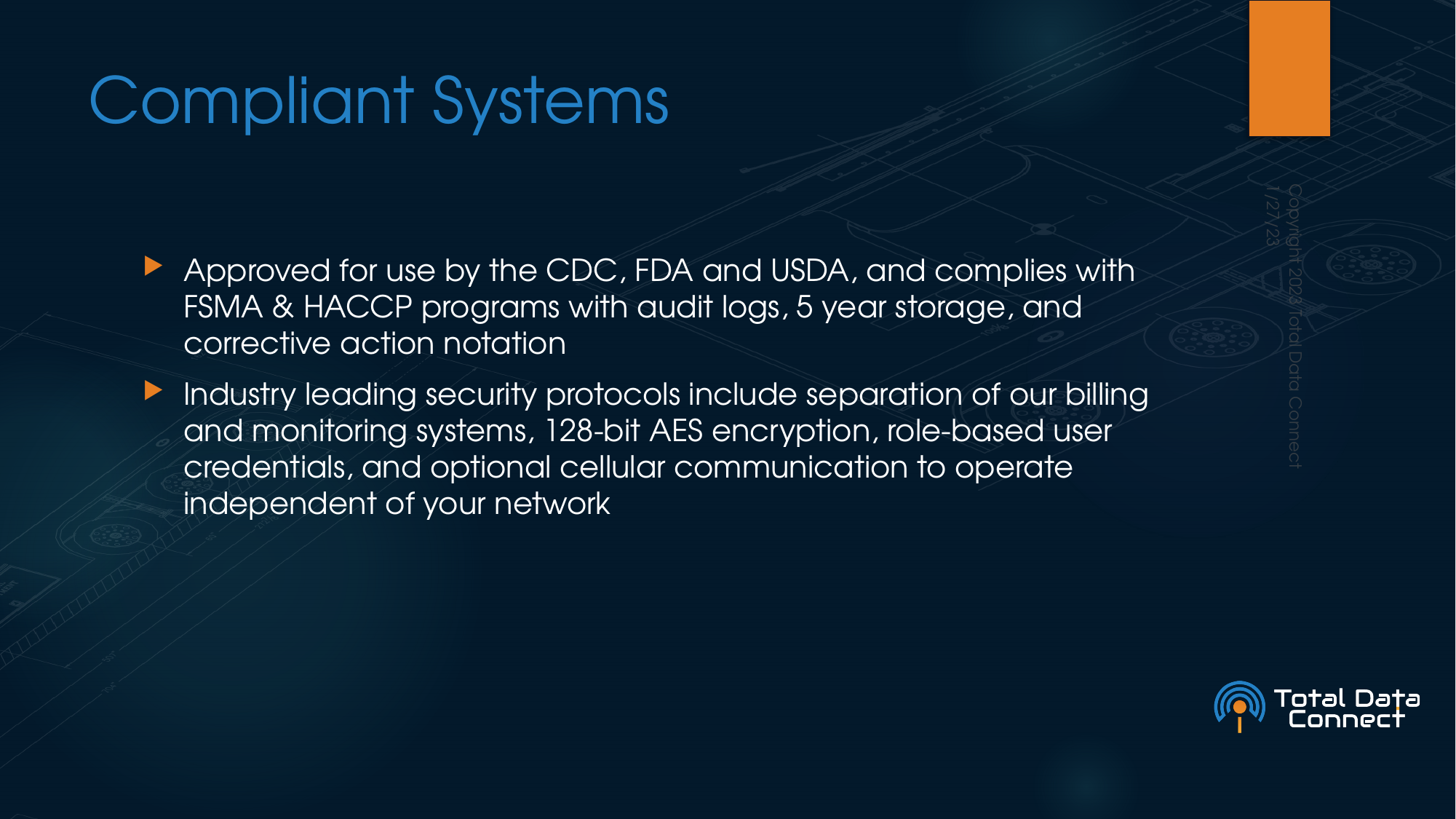

# Compliant Systems
1/27/23
Approved for use by the CDC, FDA and USDA, and complies with FSMA & HACCP programs with audit logs, 5 year storage, and corrective action notation
Industry leading security protocols include separation of our billing and monitoring systems, 128-bit AES encryption, role-based user credentials, and optional cellular communication to operate independent of your network
Copyright 2023 Total Data Connect